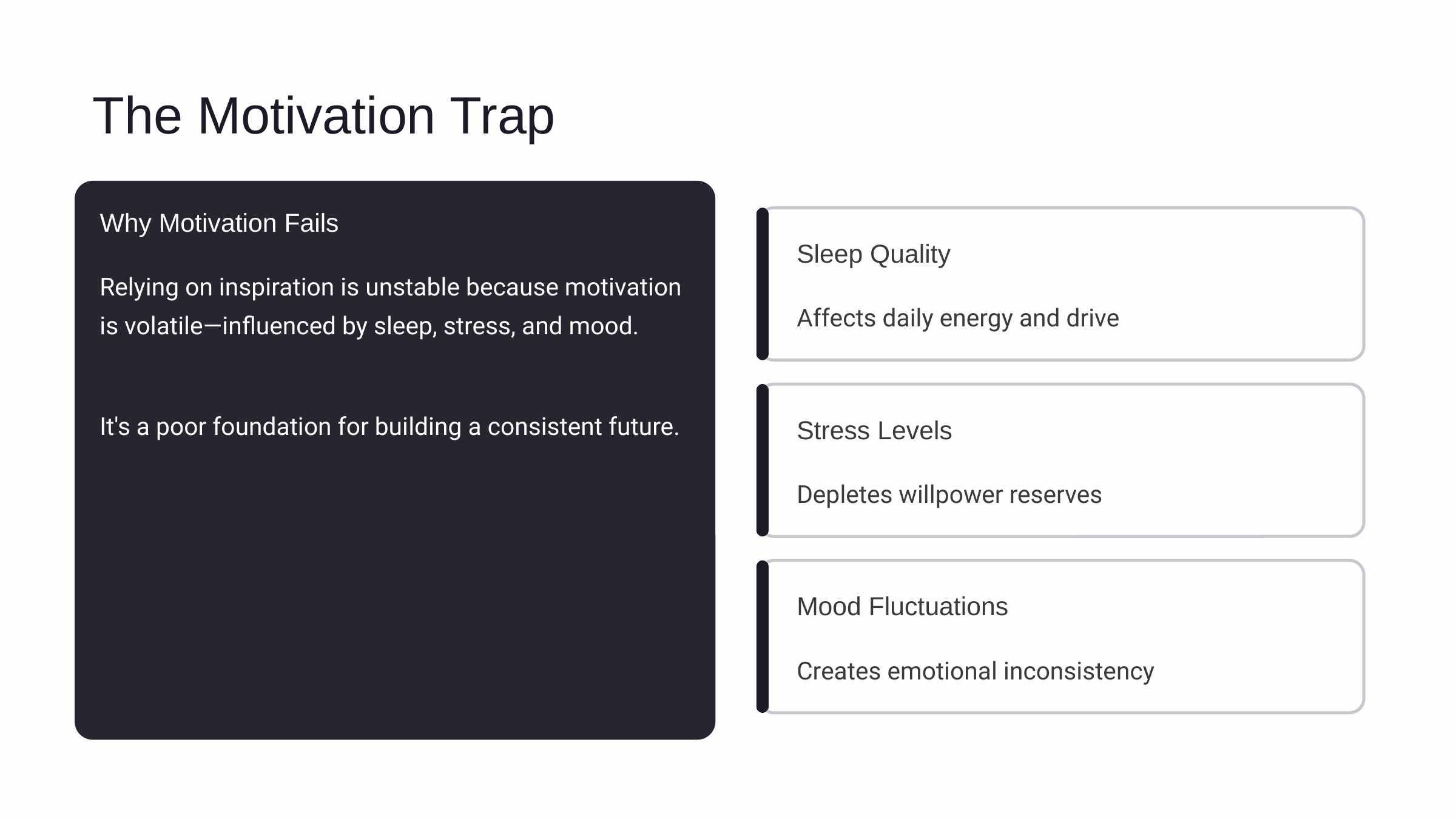

The Motivation Trap

Why Motivation Fails

Sleep Quality
Relying on inspiration is unstable because motivation is volatile—influenced by sleep, stress, and mood.
Affects daily energy and drive

It's a poor foundation for building a consistent future.
Stress Levels
Depletes willpower reserves

Mood Fluctuations
Creates emotional inconsistency